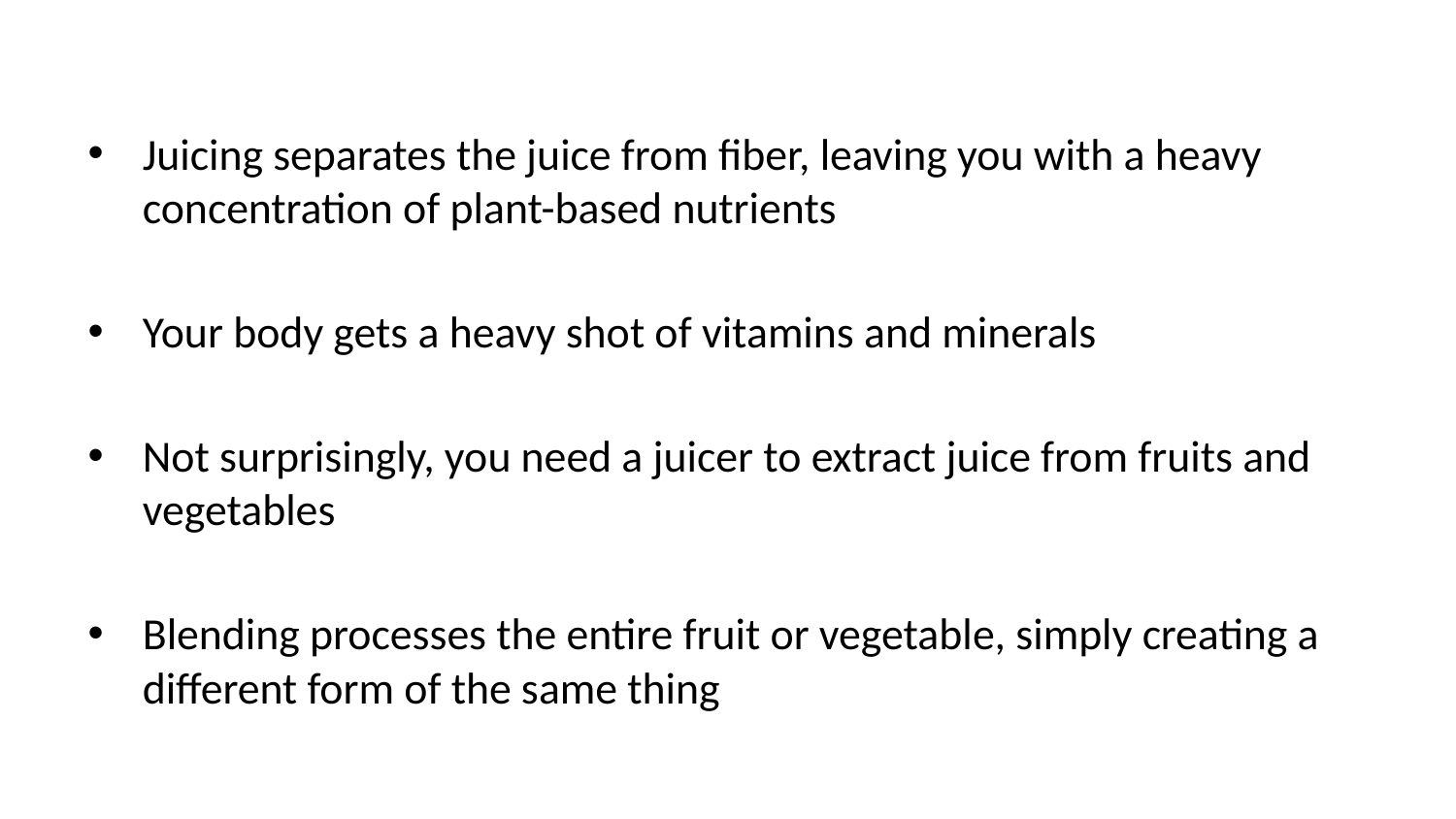

Juicing separates the juice from fiber, leaving you with a heavy concentration of plant-based nutrients

Your body gets a heavy shot of vitamins and minerals

Not surprisingly, you need a juicer to extract juice from fruits and vegetables

Blending processes the entire fruit or vegetable, simply creating a different form of the same thing